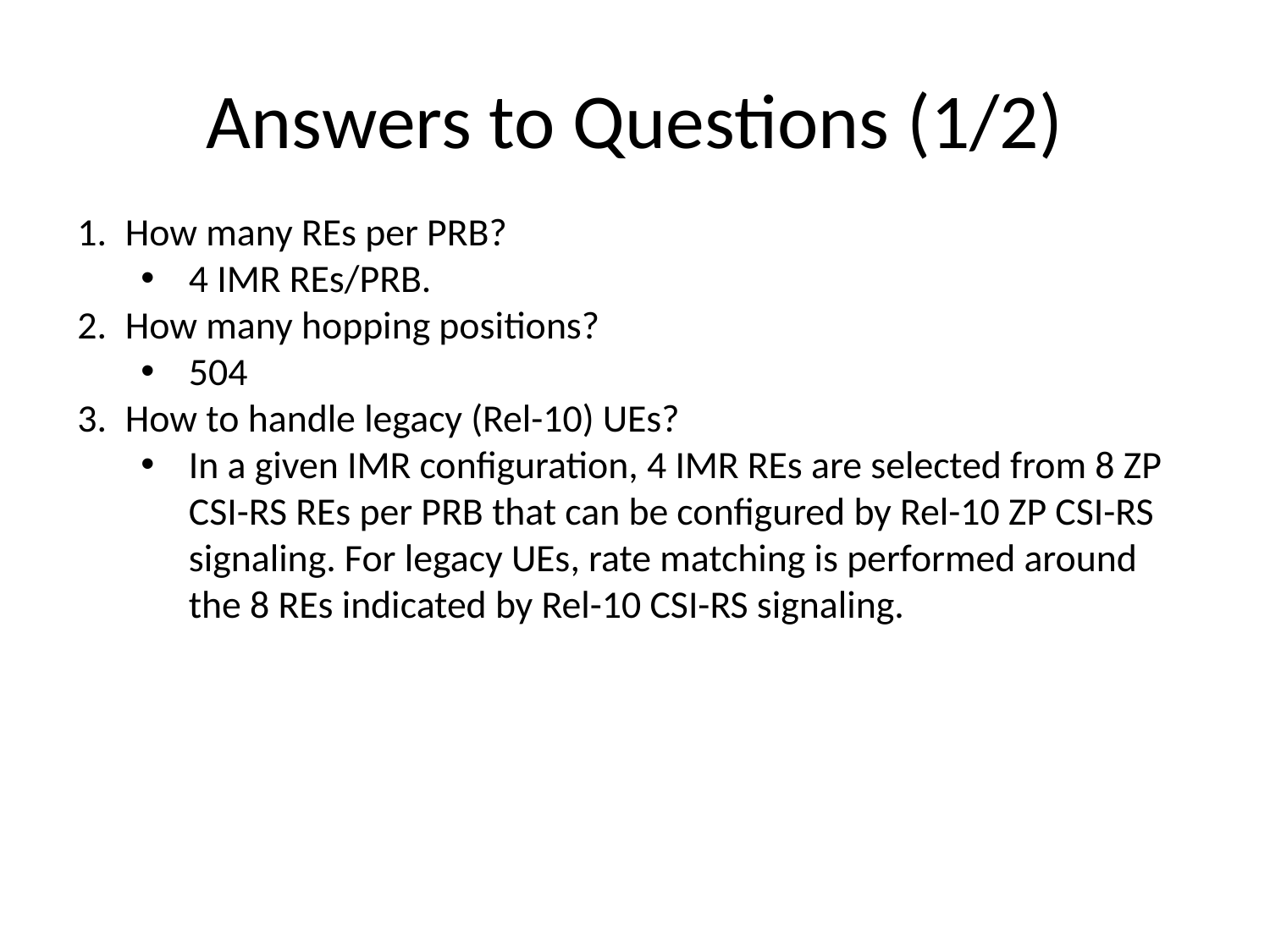

# Answers to Questions (1/2)
How many REs per PRB?
4 IMR REs/PRB.
How many hopping positions?
504
How to handle legacy (Rel-10) UEs?
In a given IMR configuration, 4 IMR REs are selected from 8 ZP CSI-RS REs per PRB that can be configured by Rel-10 ZP CSI-RS signaling. For legacy UEs, rate matching is performed around the 8 REs indicated by Rel-10 CSI-RS signaling.